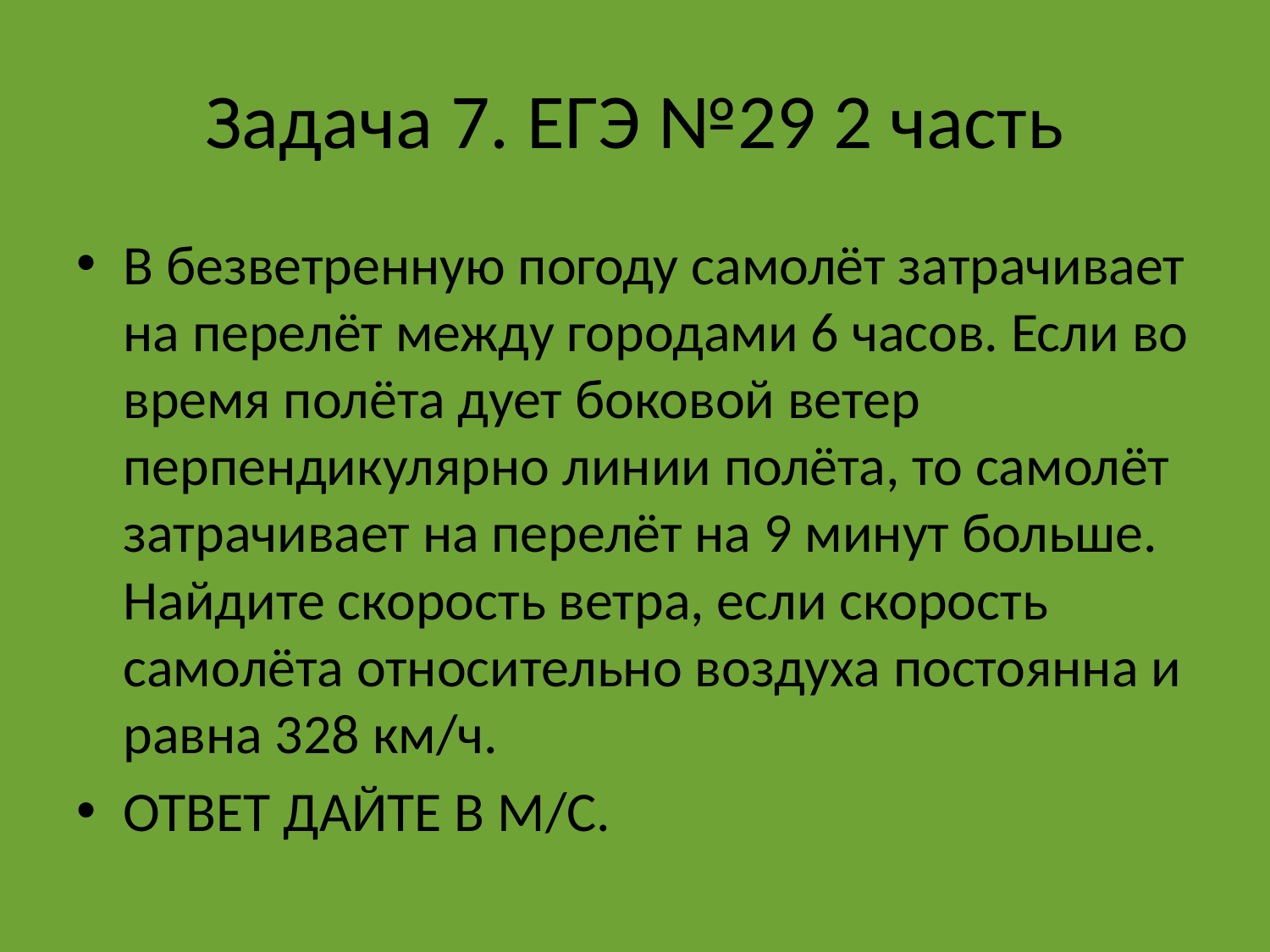

# Задача 7. ЕГЭ №29 2 часть
В безветренную погоду самолёт затрачивает на перелёт между городами 6 часов. Если во время полёта дует боковой ветер перпендикулярно линии полёта, то самолёт затрачивает на перелёт на 9 минут больше. Найдите скорость ветра, если скорость самолёта относительно воздуха постоянна и равна 328 км/ч.
ОТВЕТ ДАЙТЕ В М/С.